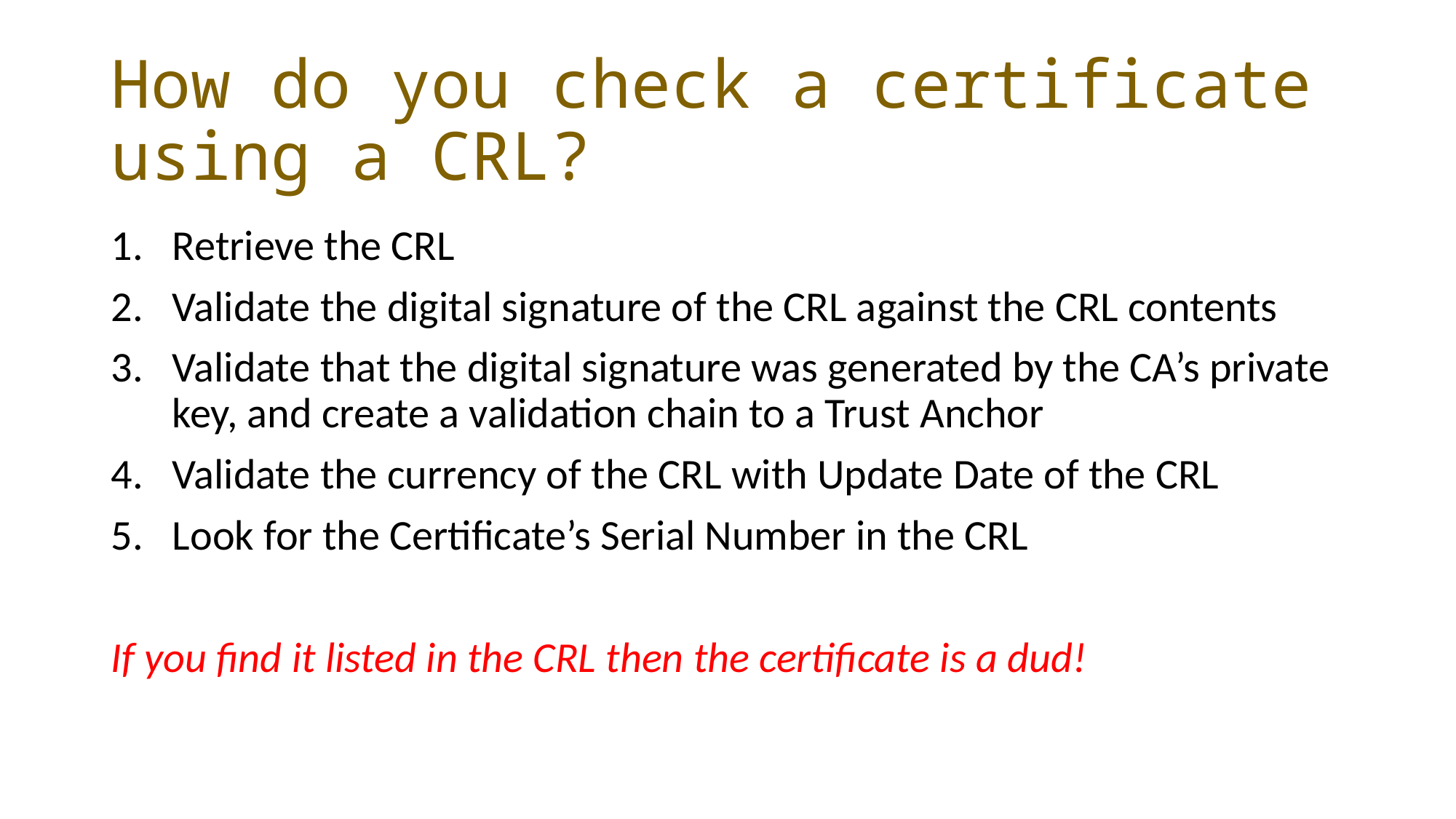

# How do you check a certificate using a CRL?
Retrieve the CRL
Validate the digital signature of the CRL against the CRL contents
Validate that the digital signature was generated by the CA’s private key, and create a validation chain to a Trust Anchor
Validate the currency of the CRL with Update Date of the CRL
Look for the Certificate’s Serial Number in the CRL

If you find it listed in the CRL then the certificate is a dud!